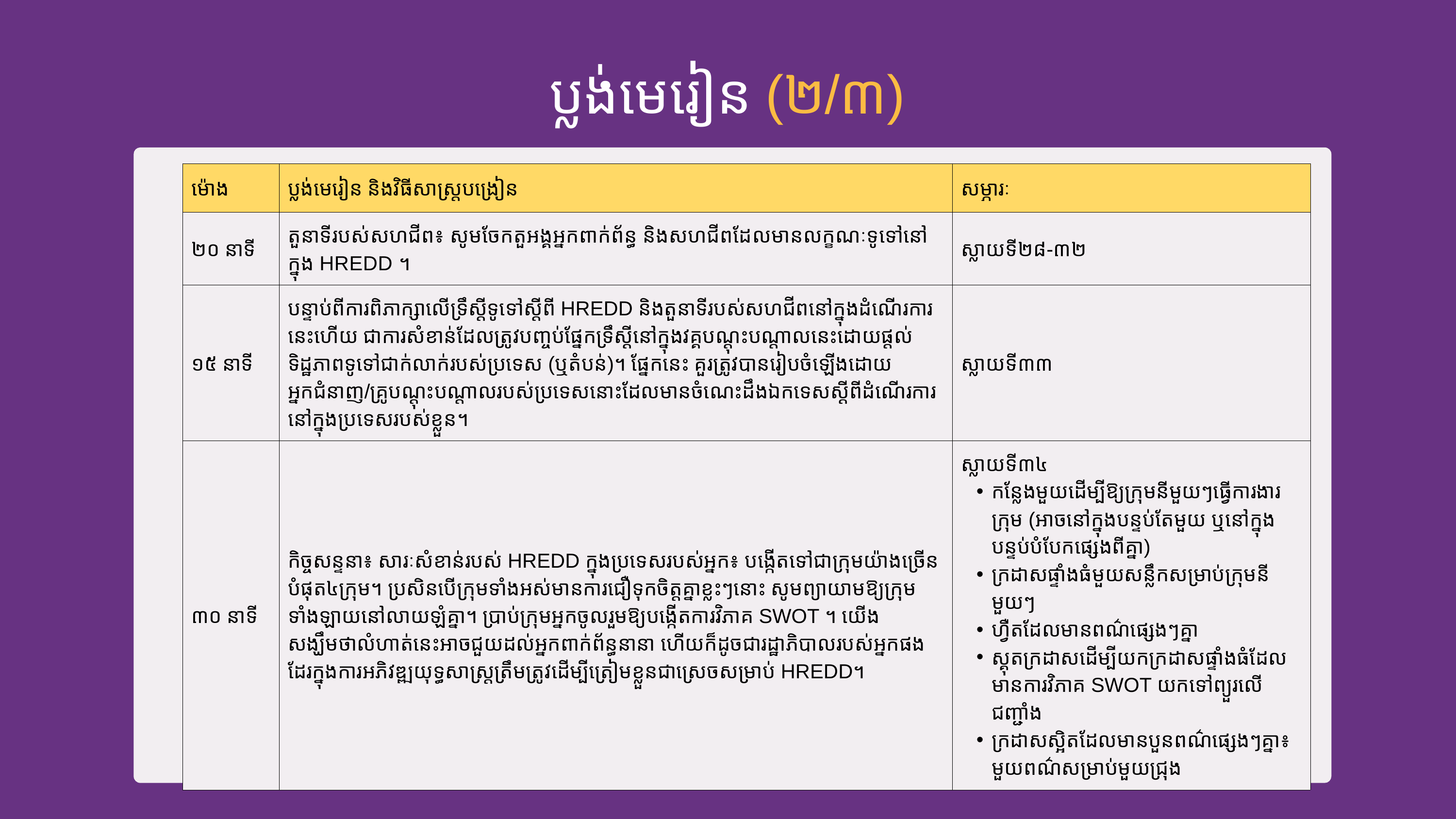

ប្លង់មេរៀន (២/៣)

| ម៉ោង | ប្លង់មេរៀន និងវិធីសាស្ត្របង្រៀន | សម្ភារៈ |
| --- | --- | --- |
| ២០ នាទី | តួនាទីរបស់​សហជីព៖ សូមចែកតួអង្គអ្នកពាក់ព័ន្ធ និងសហជីព​ដែលមានលក្ខណៈទូទៅនៅ​ក្នុង HREDD ​។ | ស្លាយទី​២៨-៣២ |
| ១៥ នាទី | បន្ទាប់ពីការពិភាក្សាលើទ្រឹស្ដីទូទៅស្ដីពី HREDD និងតួនាទីរបស់សហជីពនៅក្នុងដំណើរការនេះហើយ ជាការសំខាន់ដែលត្រូវបញ្ចប់ផ្នែកទ្រឹស្ដីនៅក្នុងវគ្គបណ្ដុះបណ្ដាលនេះដោយផ្ដល់ទិដ្ឋភាពទូទៅជាក់លាក់របស់ប្រទេស (ឬតំបន់)។ ផ្នែកនេះ គួរត្រូវបានរៀបចំឡើងដោយអ្នកជំនាញ/គ្រូបណ្ដុះបណ្ដាលរបស់ប្រទេសនោះដែលមានចំណេះដឹងឯកទេសស្ដីពីដំណើរការនៅក្នុងប្រទេសរបស់ខ្លួន។ | ស្លាយទី​៣៣ |
| ៣០ នាទី | កិច្ច​សន្ទនា៖ សារៈសំខាន់របស់​​ HREDD ក្នុងប្រទេសរបស់អ្នក៖ បង្កើតទៅជាក្រុមយ៉ាងច្រើនបំផុត៤ក្រុម។ ប្រសិនបើក្រុមទាំងអស់មានការជឿទុកចិត្តគ្នាខ្លះៗនោះ សូមព្យាយាមឱ្យក្រុមទាំងឡាយនៅលាយឡំគ្នា។ ប្រាប់ក្រុមអ្នកចូលរួមឱ្យបង្កើតការវិភាគ SWOT ។ យើងសង្ឃឹមថាលំហាត់នេះអាចជួយដល់អ្នកពាក់ព័ន្ធនានា ហើយក៏ដូចជារដ្ឋាភិបាលរបស់អ្នកផងដែរក្នុងការអភិវឌ្ឍយុទ្ធសាស្ត្រត្រឹមត្រូវដើម្បីត្រៀមខ្លួនជាស្រេចសម្រាប់ HREDD។ | ស្លាយទី​៣៤ កន្លែងមួយ​ដើម្បី​ឱ្យ​ក្រុមនីមួយៗ​ធ្វើការងារក្រុម (អាចនៅក្នុងបន្ទប់តែមួយ​ ឬនៅក្នុងបន្ទប់​បំបែកផ្សេងពីគ្នា​) ក្រដាសផ្ទាំងធំមួយសន្លឹក​សម្រាប់​ក្រុមនីមួយៗ​ ហ្វឺតដែលមានពណ៌ផ្សេងៗ​គ្នា​ ស្គុតក្រដាស​ដើម្បី​យក​ក្រដាសផ្ទាំងធំដែលមានការវិភាគ SWOT យកទៅព្យួរលើជញ្ជាំង ក្រដាសស្អិតដែលមានបួនពណ៌ផ្សេងៗ​គ្នា៖មួយពណ៌សម្រាប់មួយជ្រុង |